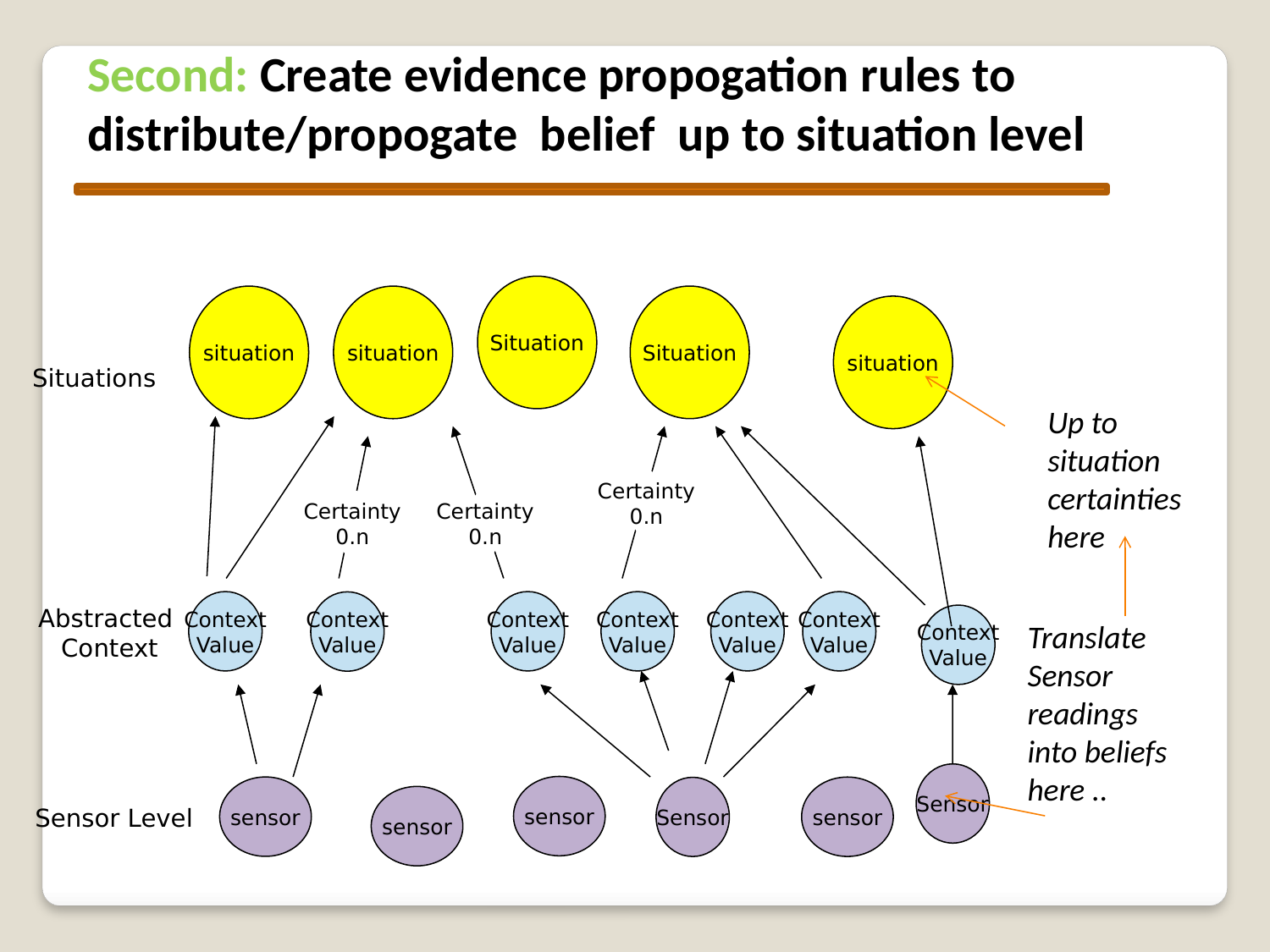

Second: Create evidence propogation rules to distribute/propogate  belief  up to situation level

Situation
Situation
situation
situation
situation
Situations

Certainty
0.n
Certainty
0.n
Certainty
0.n
Context
Value
Context
Value
Context
Value
Context
Value
Context
Value
Context
Value
Abstracted
Context
Context
Value

Sensor
sensor
sensor
sensor
Sensor
sensor
Sensor Level
Up to situation  certainties here
Translate
Sensor readings into beliefs here ..